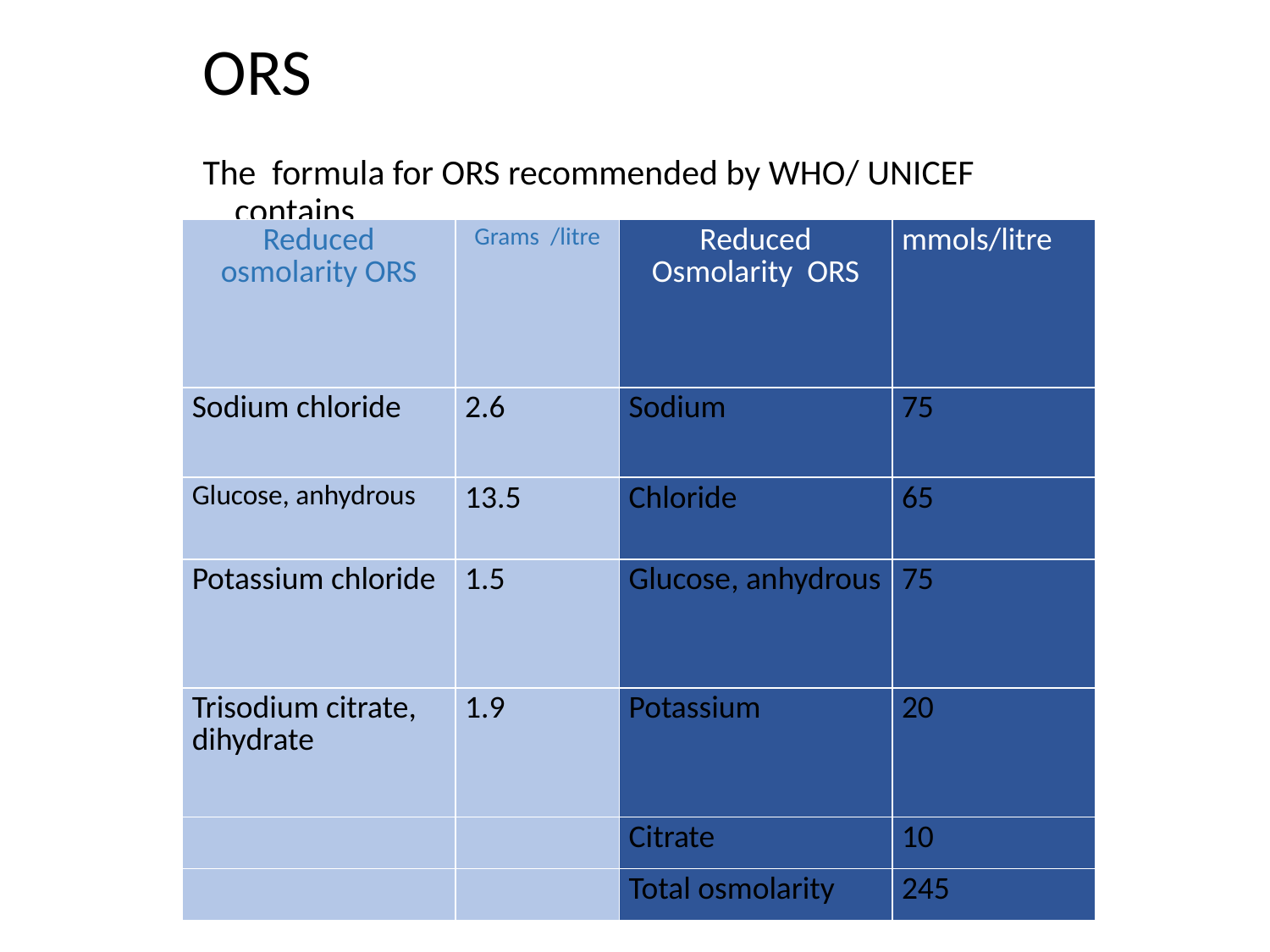

ORS
The  formula for ORS recommended by WHO/ UNICEF  contains

| Reduced osmolarity ORS | Grams /litre | Reduced Osmolarity ORS | mmols/litre |
| --- | --- | --- | --- |
| Sodium chloride | 2.6 | Sodium | 75 |
| Glucose, anhydrous | 13.5 | Chloride | 65 |
| Potassium chloride | 1.5 | Glucose, anhydrous | 75 |
| Trisodium citrate, dihydrate | 1.9 | Potassium | 20 |
|  |  | Citrate | 10 |
|  |  | Total osmolarity | 245 |